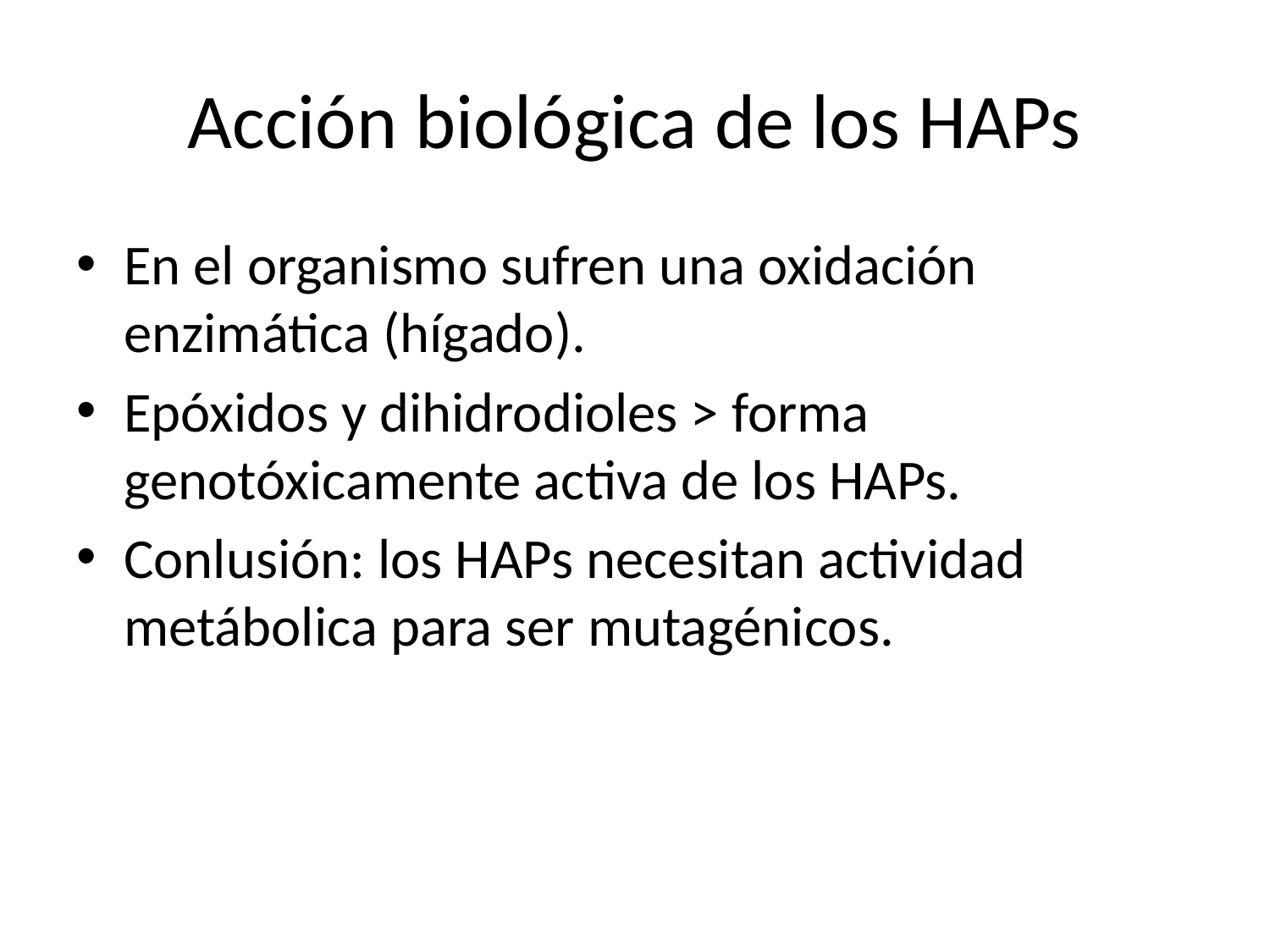

# Acción biológica de los HAPs
En el organismo sufren una oxidación enzimática (hígado).
Epóxidos y dihidrodioles > forma genotóxicamente activa de los HAPs.
Conlusión: los HAPs necesitan actividad metábolica para ser mutagénicos.